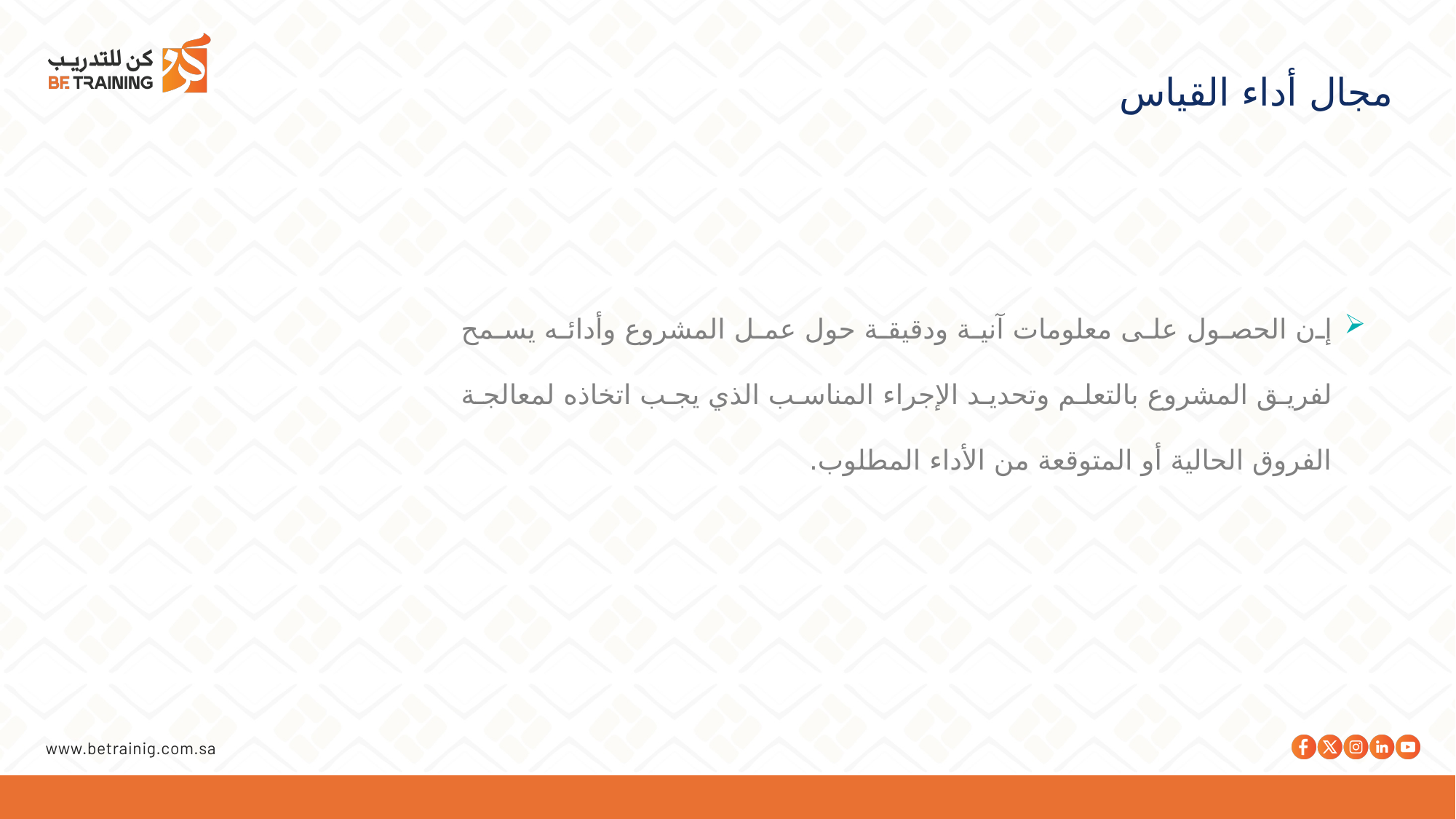

مجال أداء القياس
إن الحصول على معلومات آنية ودقيقة حول عمل المشروع وأدائه يسمح لفريق المشروع بالتعلم وتحديد الإجراء المناسب الذي يجب اتخاذه لمعالجة الفروق الحالية أو المتوقعة من الأداء المطلوب.